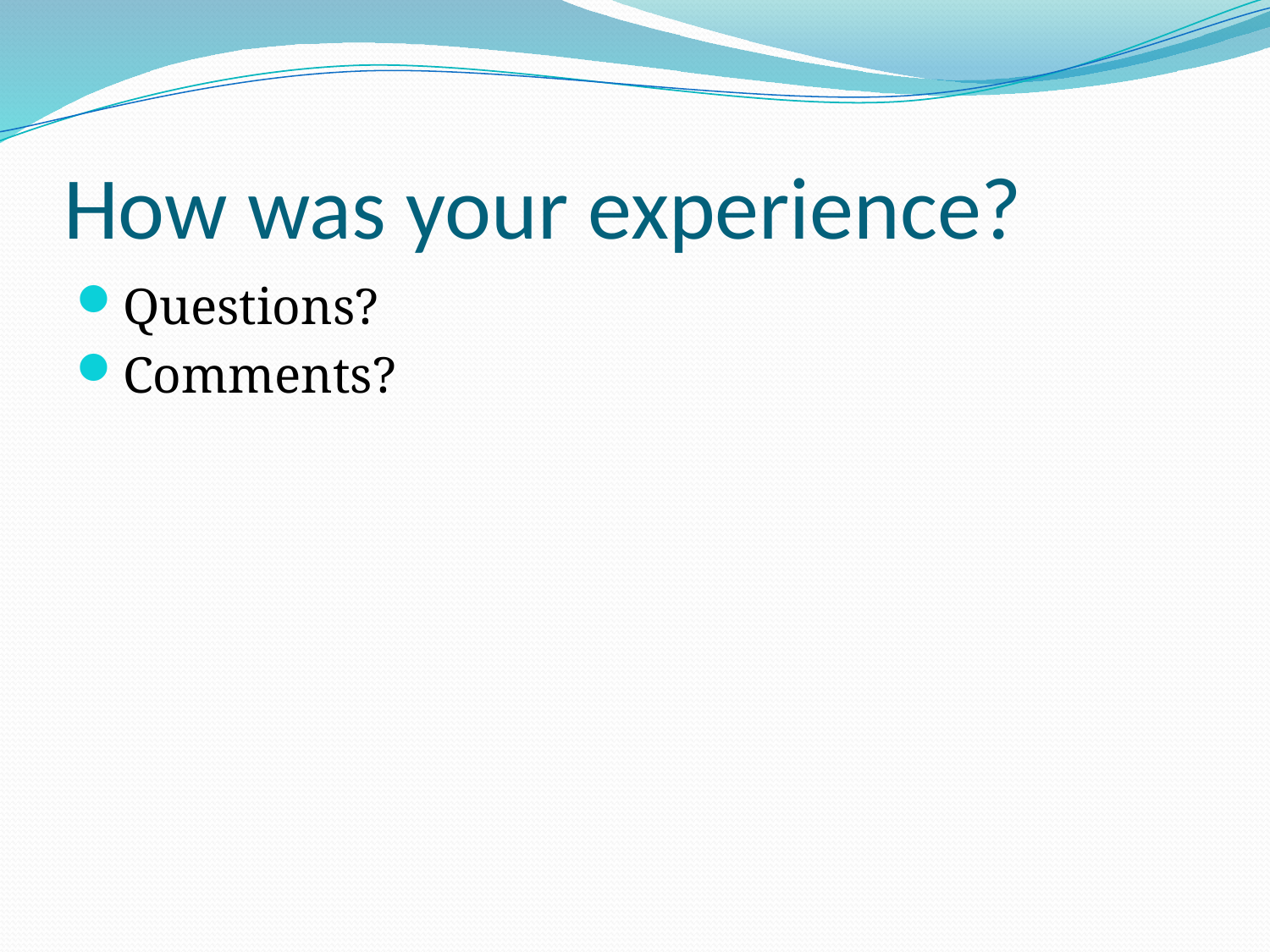

# How was your experience?
Questions?
Comments?